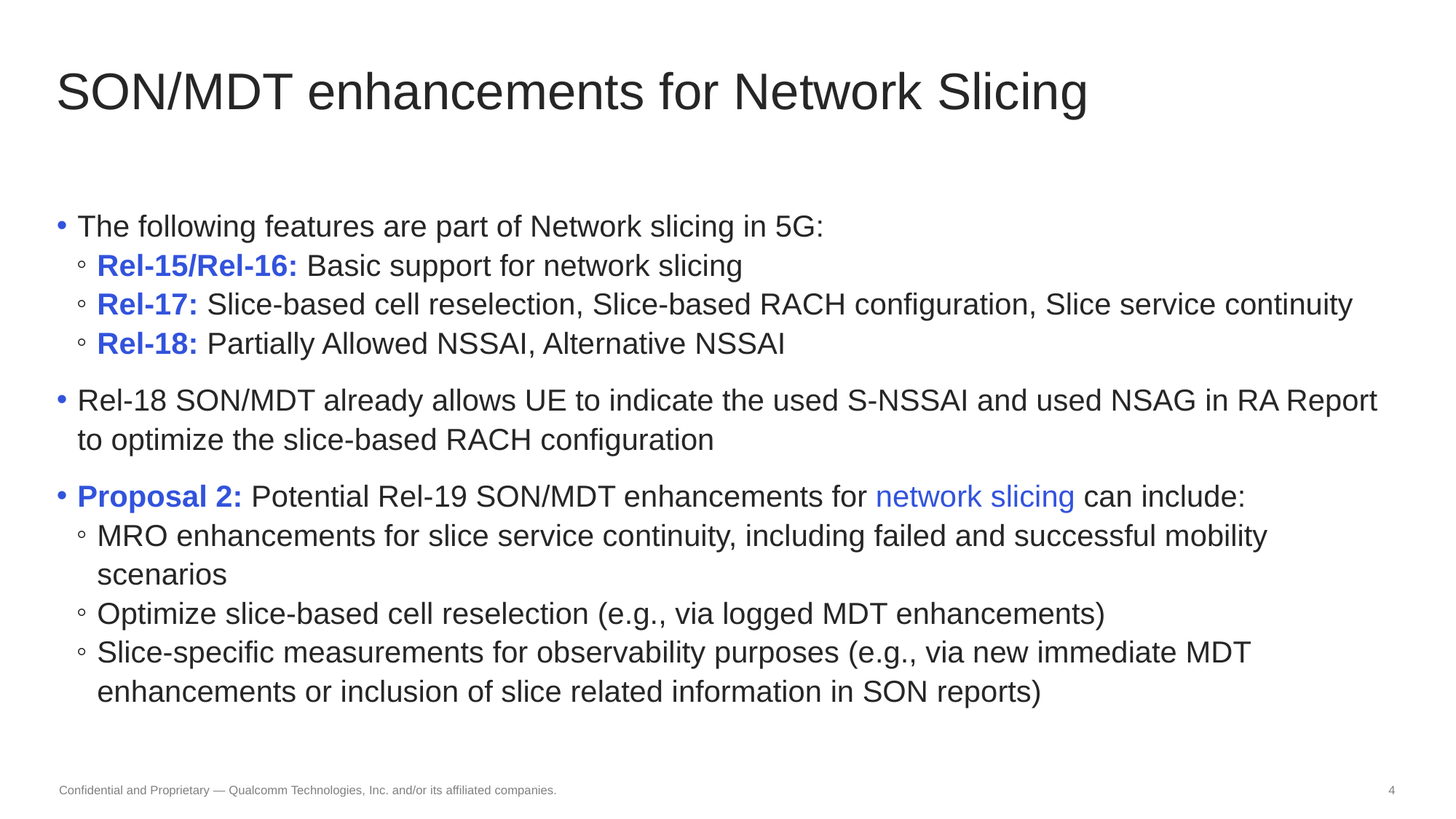

# SON/MDT enhancements for Network Slicing

The following features are part of Network slicing in 5G:
Rel-15/Rel-16: Basic support for network slicing
Rel-17: Slice-based cell reselection, Slice-based RACH configuration, Slice service continuity
Rel-18: Partially Allowed NSSAI, Alternative NSSAI
Rel-18 SON/MDT already allows UE to indicate the used S-NSSAI and used NSAG in RA Report to optimize the slice-based RACH configuration
Proposal 2: Potential Rel-19 SON/MDT enhancements for network slicing can include:
MRO enhancements for slice service continuity, including failed and successful mobility scenarios
Optimize slice-based cell reselection (e.g., via logged MDT enhancements)
Slice-specific measurements for observability purposes (e.g., via new immediate MDT enhancements or inclusion of slice related information in SON reports)

Confidential and Proprietary — Qualcomm Technologies, Inc. and/or its affiliated companies.